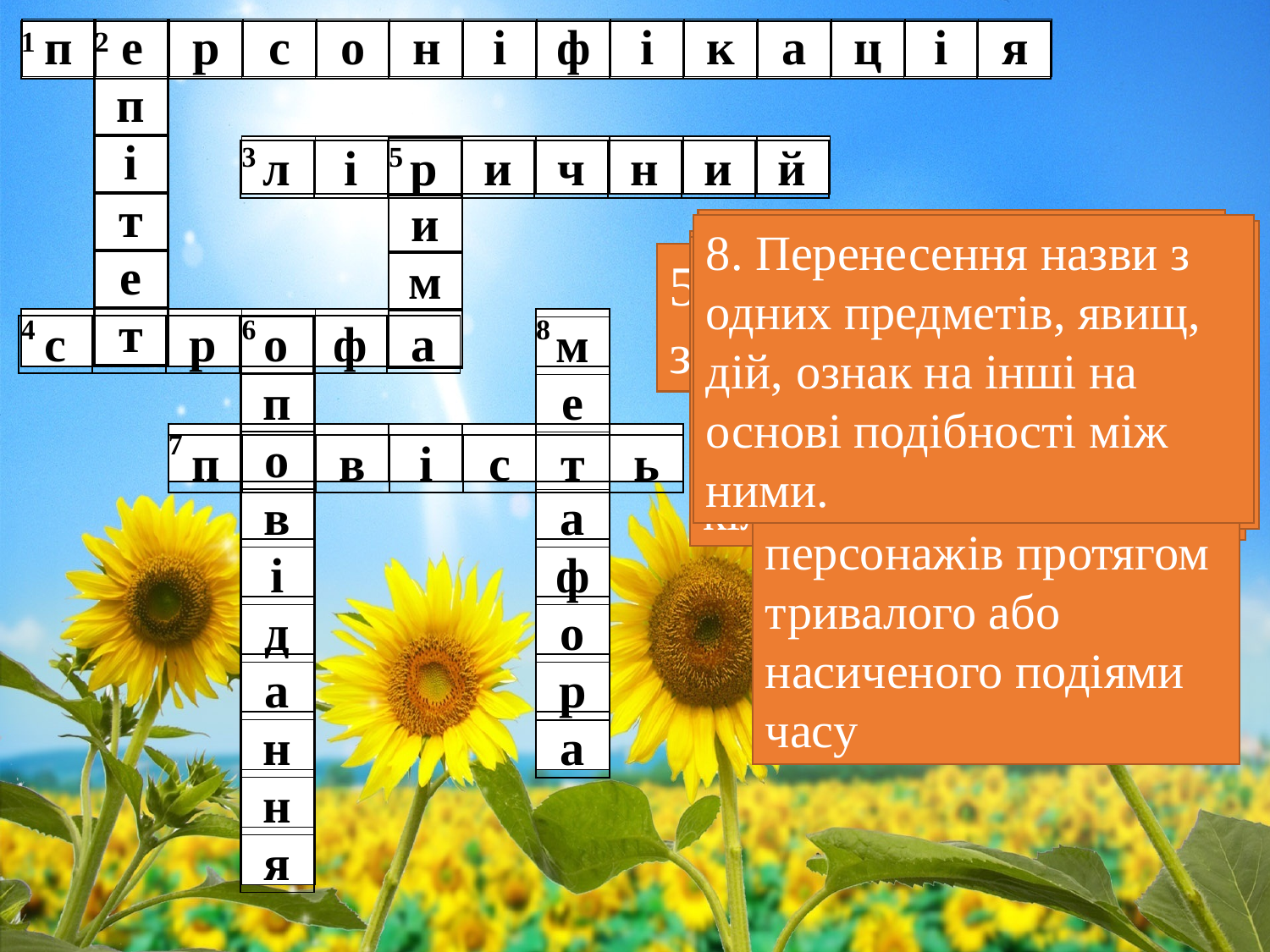

| п | е | р | с | о | н | і | ф | і | к | а | ц | і | я |
| --- | --- | --- | --- | --- | --- | --- | --- | --- | --- | --- | --- | --- | --- |
|  |
| --- |
| п |
| і |
| т |
| е |
| т |
| 1 | 2 |  |  |  |  |  |  |  |  |  |  |  |  |
| --- | --- | --- | --- | --- | --- | --- | --- | --- | --- | --- | --- | --- | --- |
|  |  |  |  |  |  |  |  |  |  |  |  |  |  |
|  |  |  | 3 |  | 5 |  |  |  |  |  |  |  |  |
|  |  |  |  |  |  |  |  |  |  |  |  |  |  |
|  |  |  |  |  |  |  |  |  |  |  |  |  |  |
| 4 |  |  | 6 |  |  |  | 8 |  |  |  |  |  |  |
|  |  |  |  |  |  |  |  |  |  |  |  |  |  |
|  |  | 7 |  |  |  |  |  |  |  |  |  |  |  |
|  |  |  |  |  |  |  |  |  |  |  |  |  |  |
|  |  |  |  |  |  |  |  |  |  |  |  |  |  |
|  |  |  |  |  |  |  |  |  |  |  |  |  |  |
|  |  |  |  |  |  |  |  |  |  |  |  |  |  |
|  |  |  |  |  |  |  |  |  |  |  |  |  |  |
|  |  |  |  |  |  |  |  |  |  |  |  |  |  |
|  |  |  |  |  |  |  |  |  |  |  |  |  |  |
|  |
| --- |
| и |
| м |
|  |
| л | і | р | и | ч | н | и | й |
| --- | --- | --- | --- | --- | --- | --- | --- |
3. Твір, у якому житття відображається через думки, почуття, переживання, настрої ліричного героя
8. Перенесення назви з одних предметів, явищ, дій, ознак на інші на основі подібності між ними.
7. Розповідний художній твір, у якому широко змальовано життя одного чи кількох персонажів протягом тривалого або насиченого подіями часу
4. Поєднання кількох віршованих рядків, об’єднаних однією думкою, інтонацією та способом римування.
1.  Художній засіб, за допомогою якого предмет або явище зображують як живу істоту
6. Невеликий прозовий твір, у якому зображено переважно один епізод із життя одного або кількох персонажів
2. Художнє означення
5. Співзвучне закінчення рядків
| с |  | р | о | ф | а |
| --- | --- | --- | --- | --- | --- |
|  |
| --- |
| п |
| о |
| в |
| і |
| д |
| а |
| н |
| н |
| я |
| м |
| --- |
| е |
|  |
| а |
| ф |
| о |
| р |
| а |
| п |  | в | і | с | т | ь |
| --- | --- | --- | --- | --- | --- | --- |